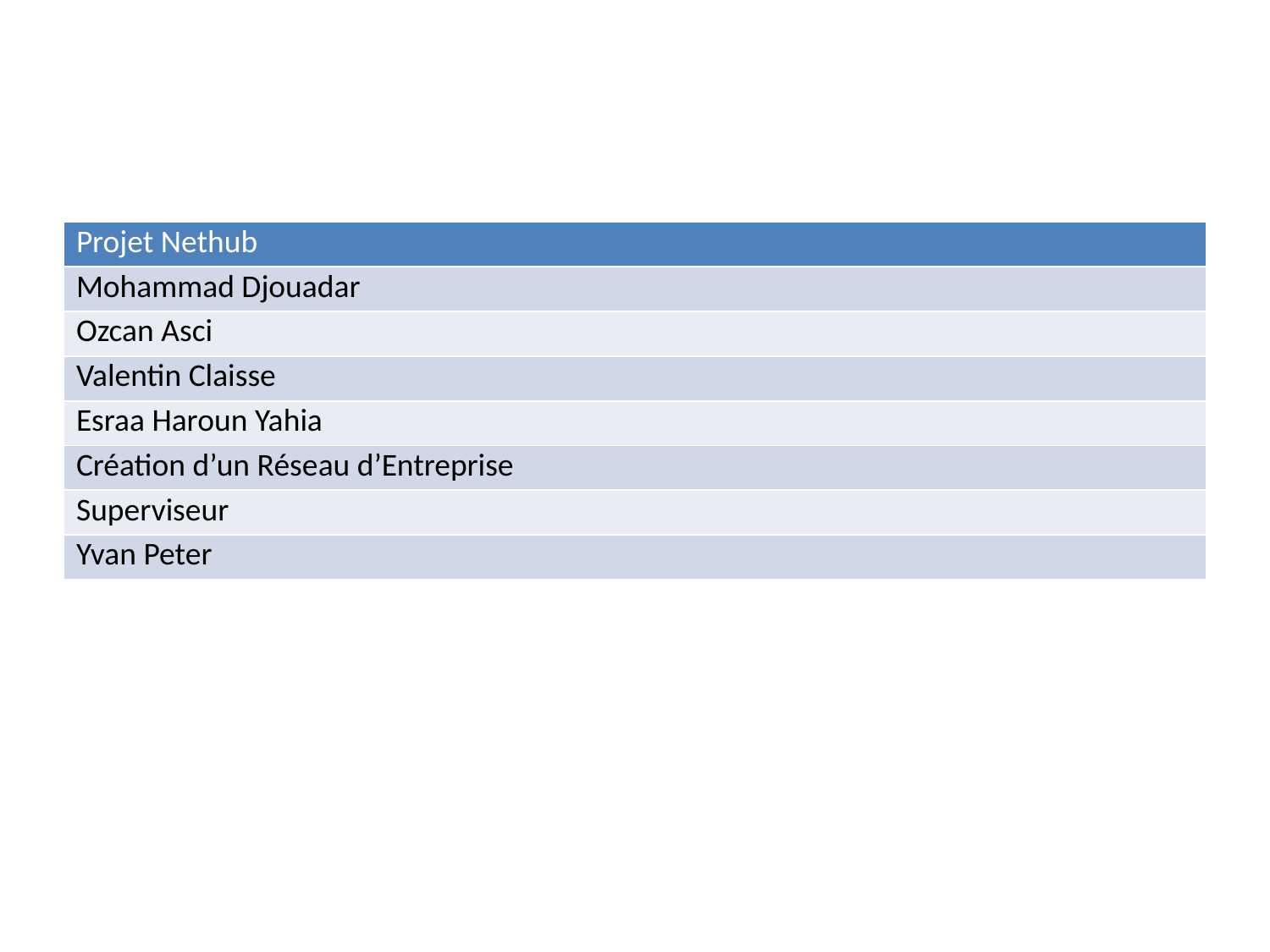

| Projet Nethub |
| --- |
| Mohammad Djouadar |
| Ozcan Asci |
| Valentin Claisse |
| Esraa Haroun Yahia |
| Création d’un Réseau d’Entreprise |
| Superviseur |
| Yvan Peter |